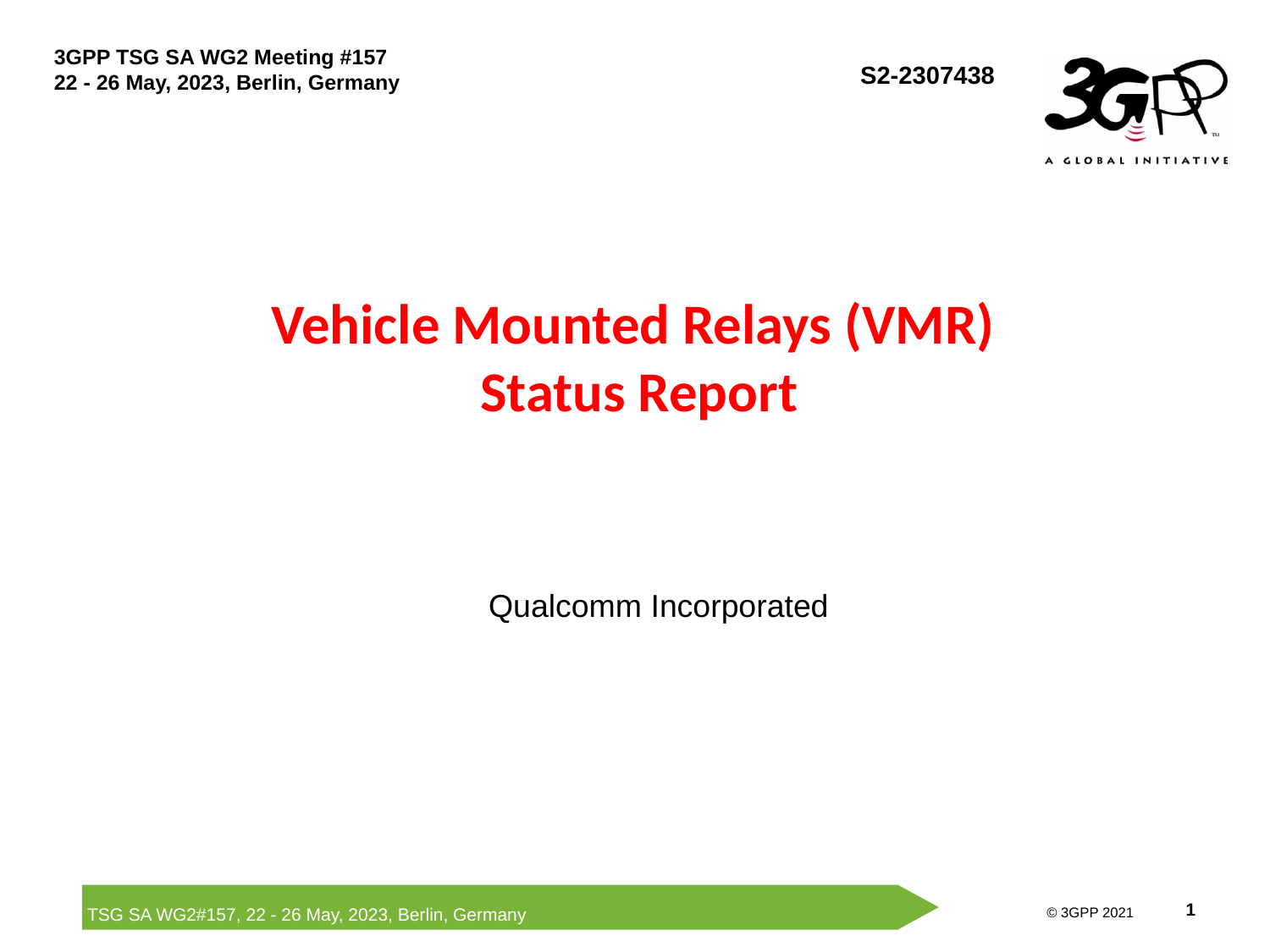

S2-2307438
# Vehicle Mounted Relays (VMR) Status Report
Qualcomm Incorporated